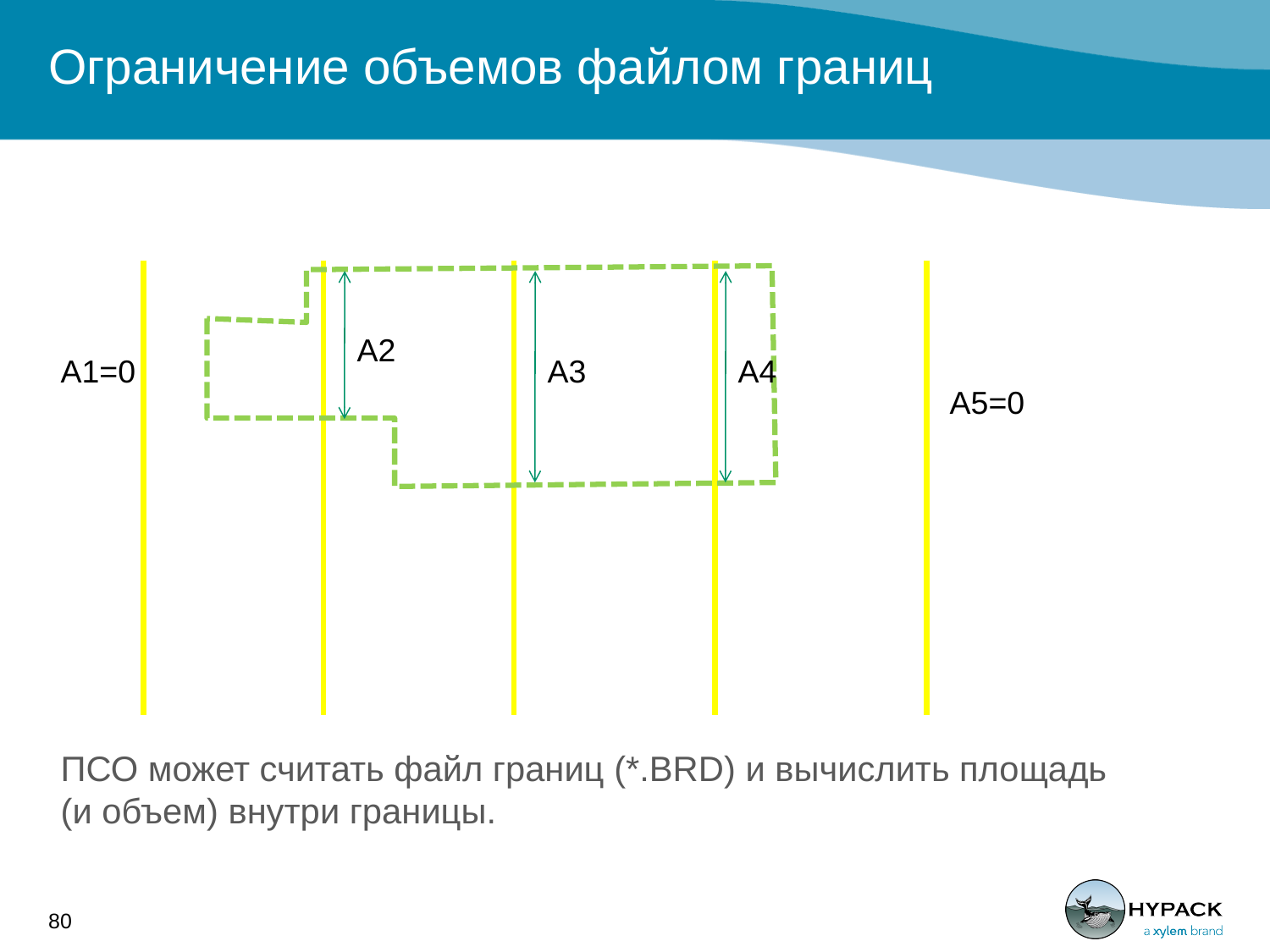

# Ограничение объемов файлом границ

A2
А1=0
A3
A4
А5=0
ПСО может считать файл границ (*.BRD) и вычислить площадь (и объем) внутри границы.
80